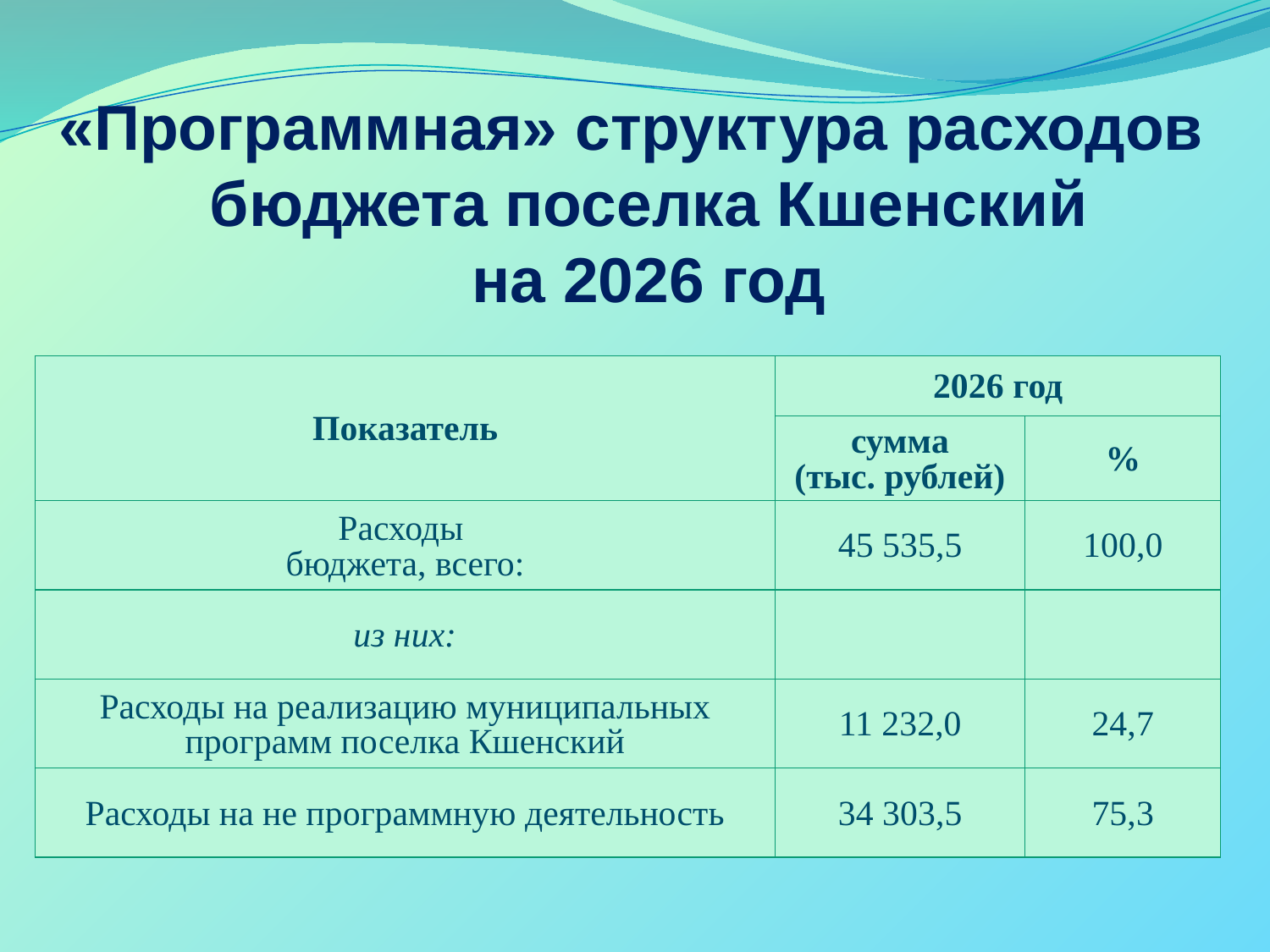

«Программная» структура расходов
 бюджета поселка Кшенский
 на 2026 год
| Показатель | 2026 год |  |
| --- | --- | --- |
|  | сумма (тыс. рублей) | % |
| Расходы бюджета, всего: | 45 535,5 | 100,0 |
| из них: |  |  |
| Расходы на реализацию муниципальных программ поселка Кшенский | 11 232,0 | 24,7 |
| Расходы на не программную деятельность | 34 303,5 | 75,3 |